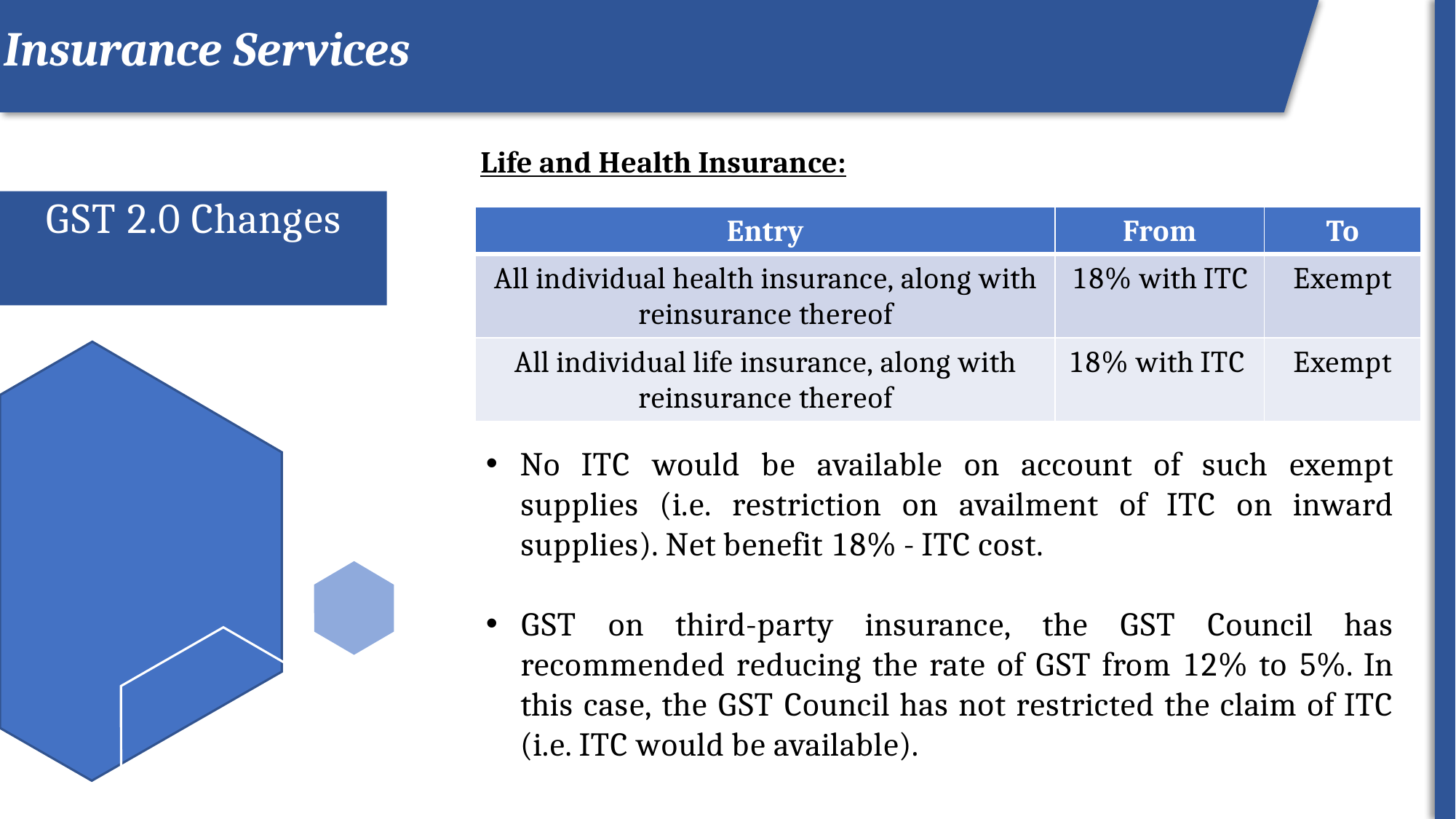

Insurance Services
Life and Health Insurance:

ROI
# GST 2.0 Changes
| Entry | From | To |
| --- | --- | --- |
| All individual health insurance, along with reinsurance thereof | 18% with ITC | Exempt |
| All individual life insurance, along with reinsurance thereof | 18% with ITC | Exempt |
No ITC would be available on account of such exempt supplies (i.e. restriction on availment of ITC on inward supplies). Net benefit 18% - ITC cost.

GST on third-party insurance, the GST Council has recommended reducing the rate of GST from 12% to 5%. In this case, the GST Council has not restricted the claim of ITC (i.e. ITC would be available).
44